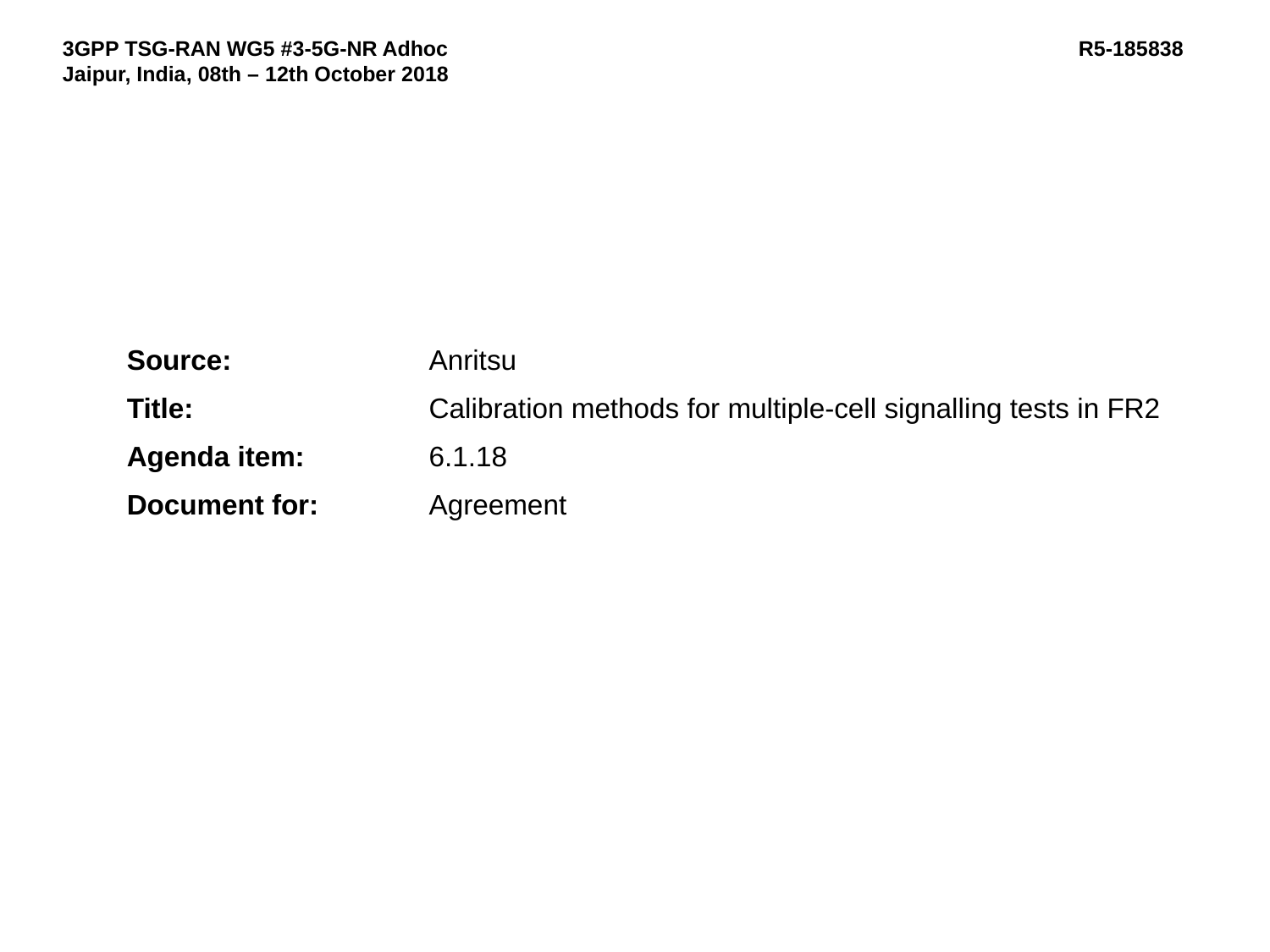

3GPP TSG-RAN WG5 #3-5G-NR Adhoc					R5-185838
Jaipur, India, 08th – 12th October 2018
Source:		Anritsu
Title:		Calibration methods for multiple-cell signalling tests in FR2
Agenda item:	6.1.18
Document for:	Agreement